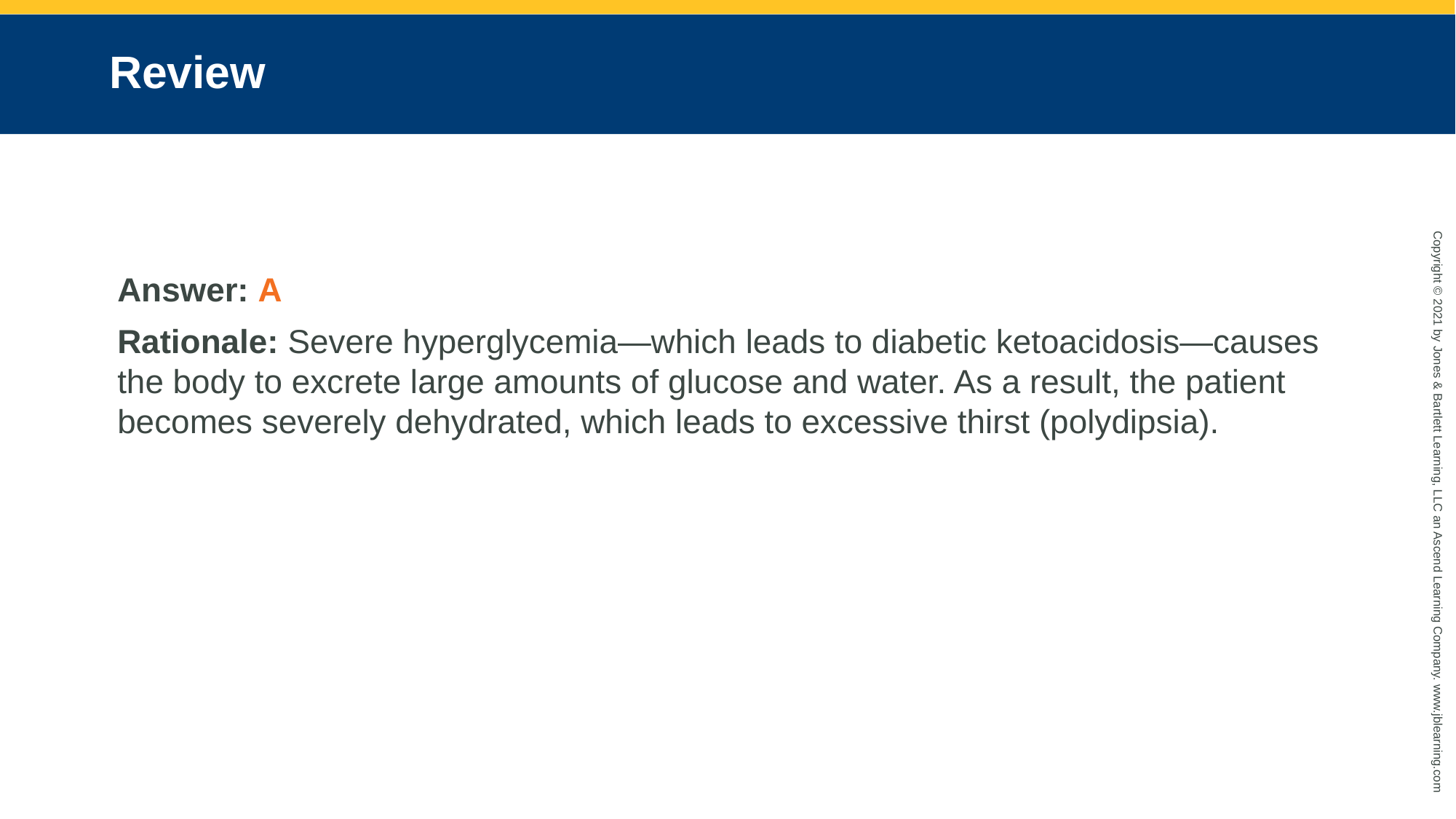

# Review
Answer: A
Rationale: Severe hyperglycemia—which leads to diabetic ketoacidosis—causes the body to excrete large amounts of glucose and water. As a result, the patient becomes severely dehydrated, which leads to excessive thirst (polydipsia).